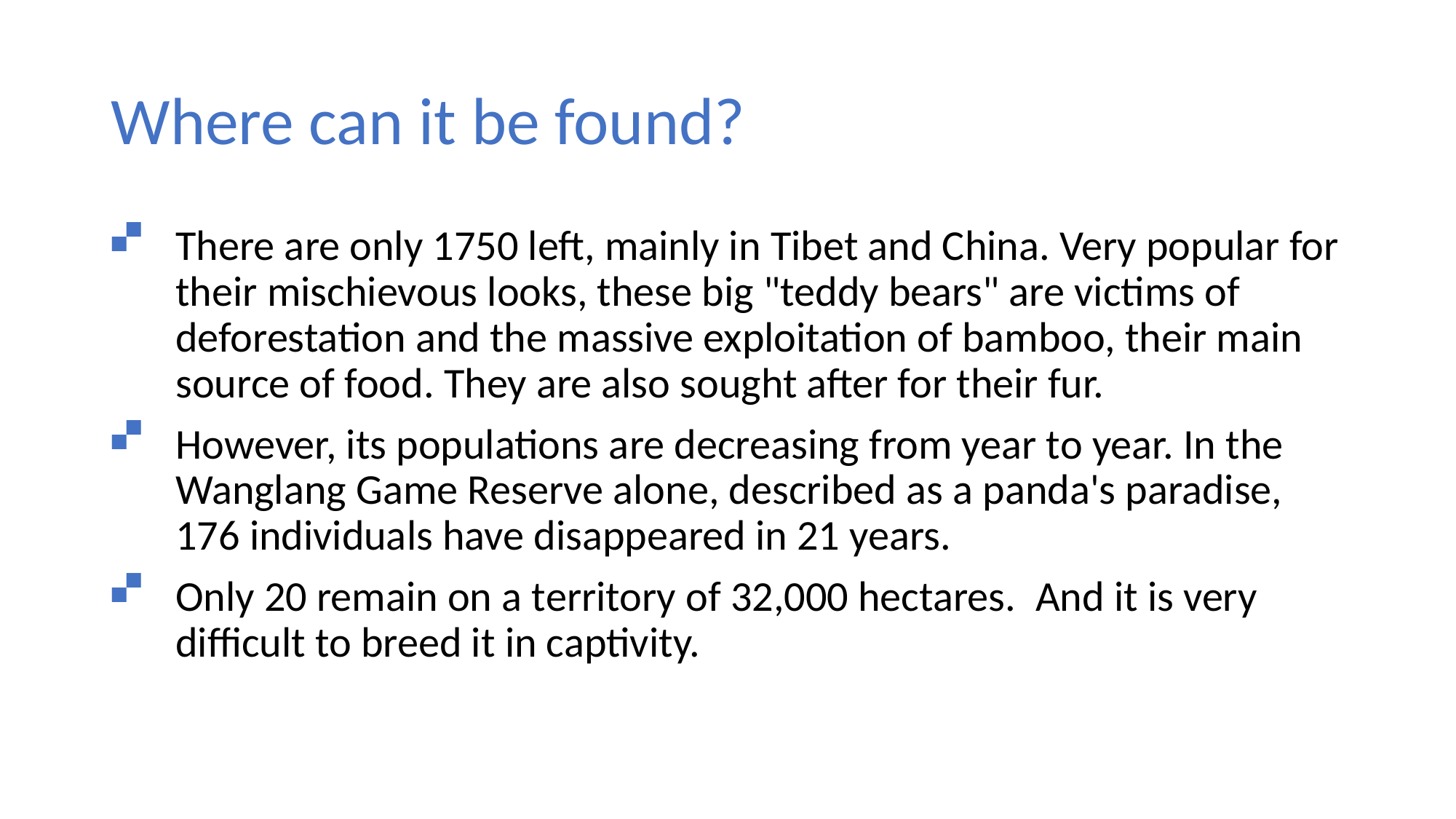

# Where can it be found?
There are only 1750 left, mainly in Tibet and China. Very popular for their mischievous looks, these big "teddy bears" are victims of deforestation and the massive exploitation of bamboo, their main source of food. They are also sought after for their fur.
However, its populations are decreasing from year to year. In the Wanglang Game Reserve alone, described as a panda's paradise, 176 individuals have disappeared in 21 years.
Only 20 remain on a territory of 32,000 hectares.  And it is very difficult to breed it in captivity.